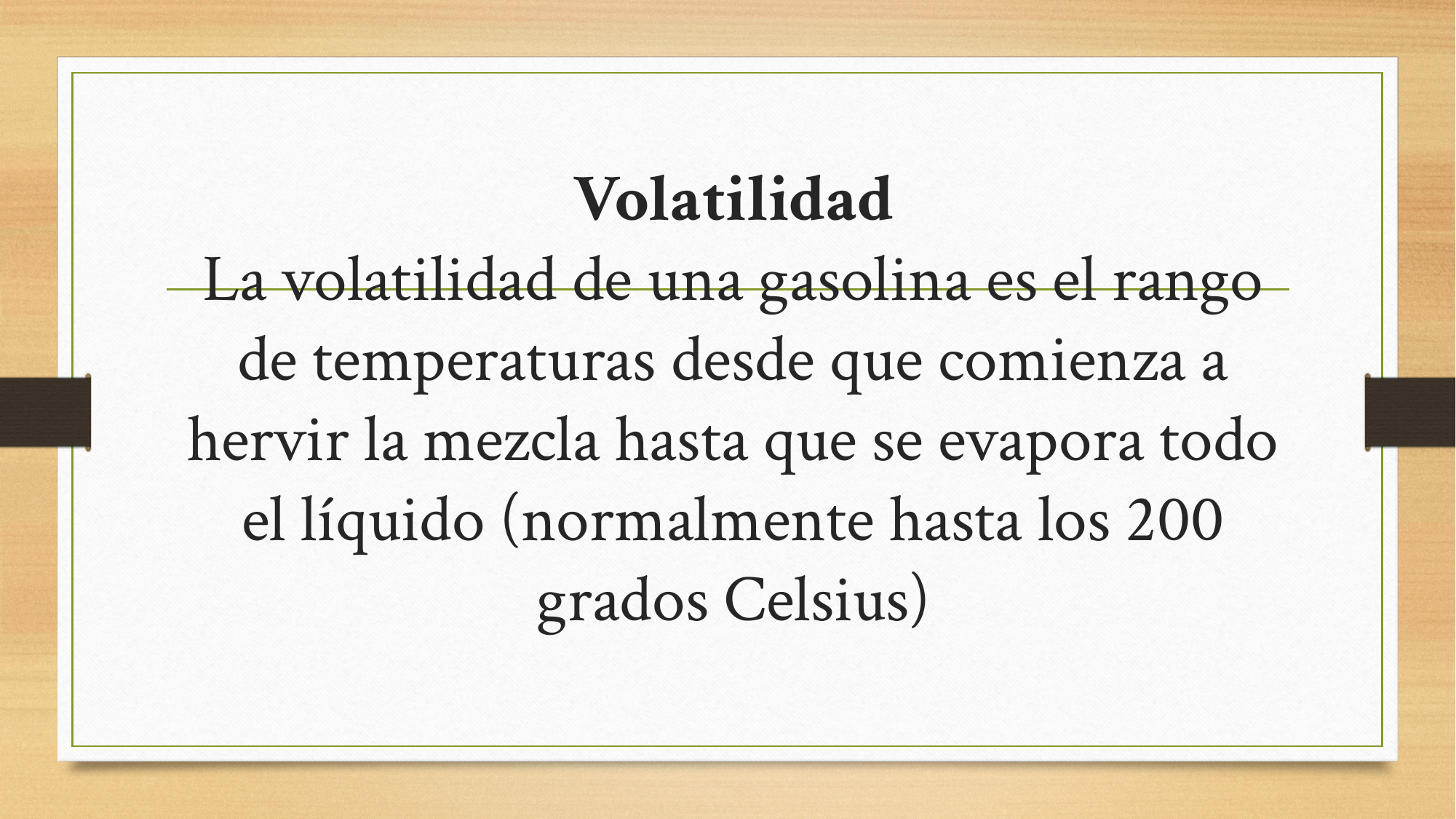

# Volatilidad La volatilidad de una gasolina es el rango de temperaturas desde que comienza a hervir la mezcla hasta que se evapora todo el líquido (normalmente hasta los 200 grados Celsius)